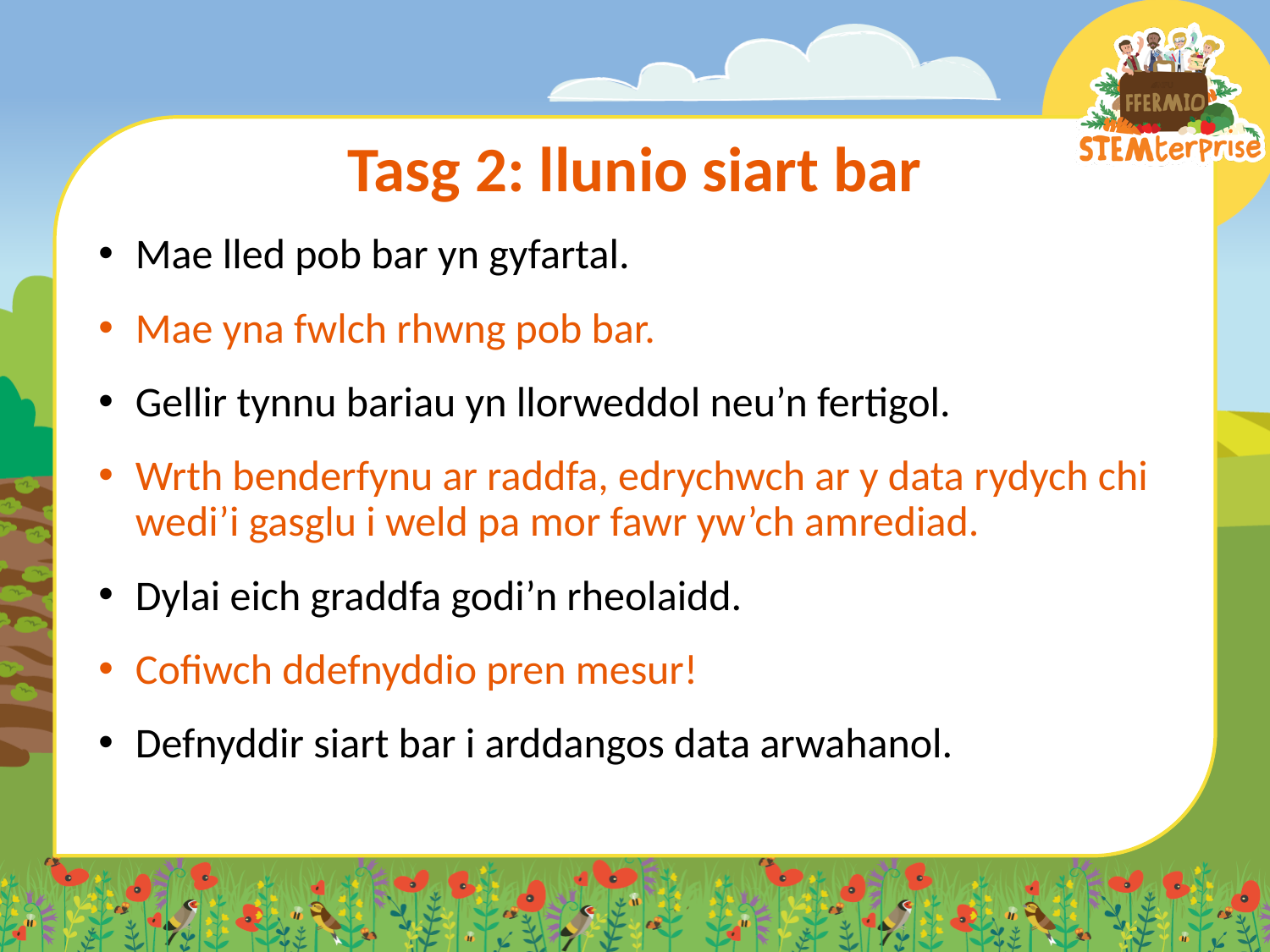

# Tasg 2: llunio siart bar
Mae lled pob bar yn gyfartal.
Mae yna fwlch rhwng pob bar.
Gellir tynnu bariau yn llorweddol neu’n fertigol.
Wrth benderfynu ar raddfa, edrychwch ar y data rydych chi wedi’i gasglu i weld pa mor fawr yw’ch amrediad.
Dylai eich graddfa godi’n rheolaidd.
Cofiwch ddefnyddio pren mesur!
Defnyddir siart bar i arddangos data arwahanol.